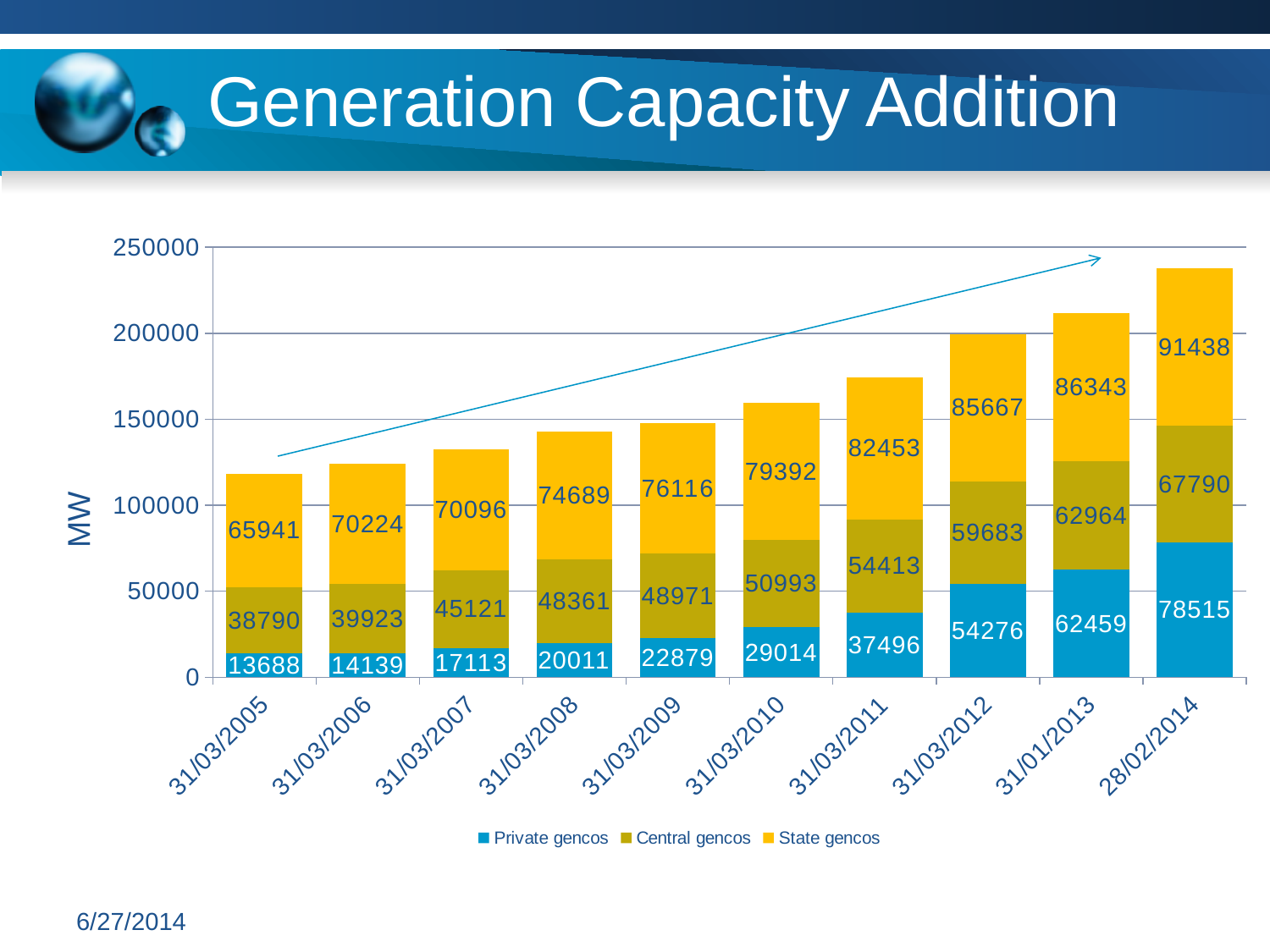

# Generation Capacity Addition

### Chart

| Category | Private gencos | Central gencos | State gencos |
|---|---|---|---|
| 38442 | 13688.43 | 38789.5 | 65941.16 |
| 38807 | 14139.2 | 39923.49 | 70224.48 |
| 39172 | 17112.62 | 45120.99 | 70095.6 |
| 39538 | 20010.66 | 48360.99 | 74689.36 |
| 39903 | 22878.75 | 48970.99 | 76115.67000000001 |
| 40268 | 29014.01 | 50992.63 | 79391.85 |
| 40633 | 37496.0 | 54413.0 | 82453.0 |
| 40999 | 54276.0 | 59683.0 | 85667.0 |
| 41305 | 62459.24 | 62963.63 | 86343.35 |
| 41698 | 78515.3 | 67789.93999999999 | 91437.7 |
MW
6/27/2014